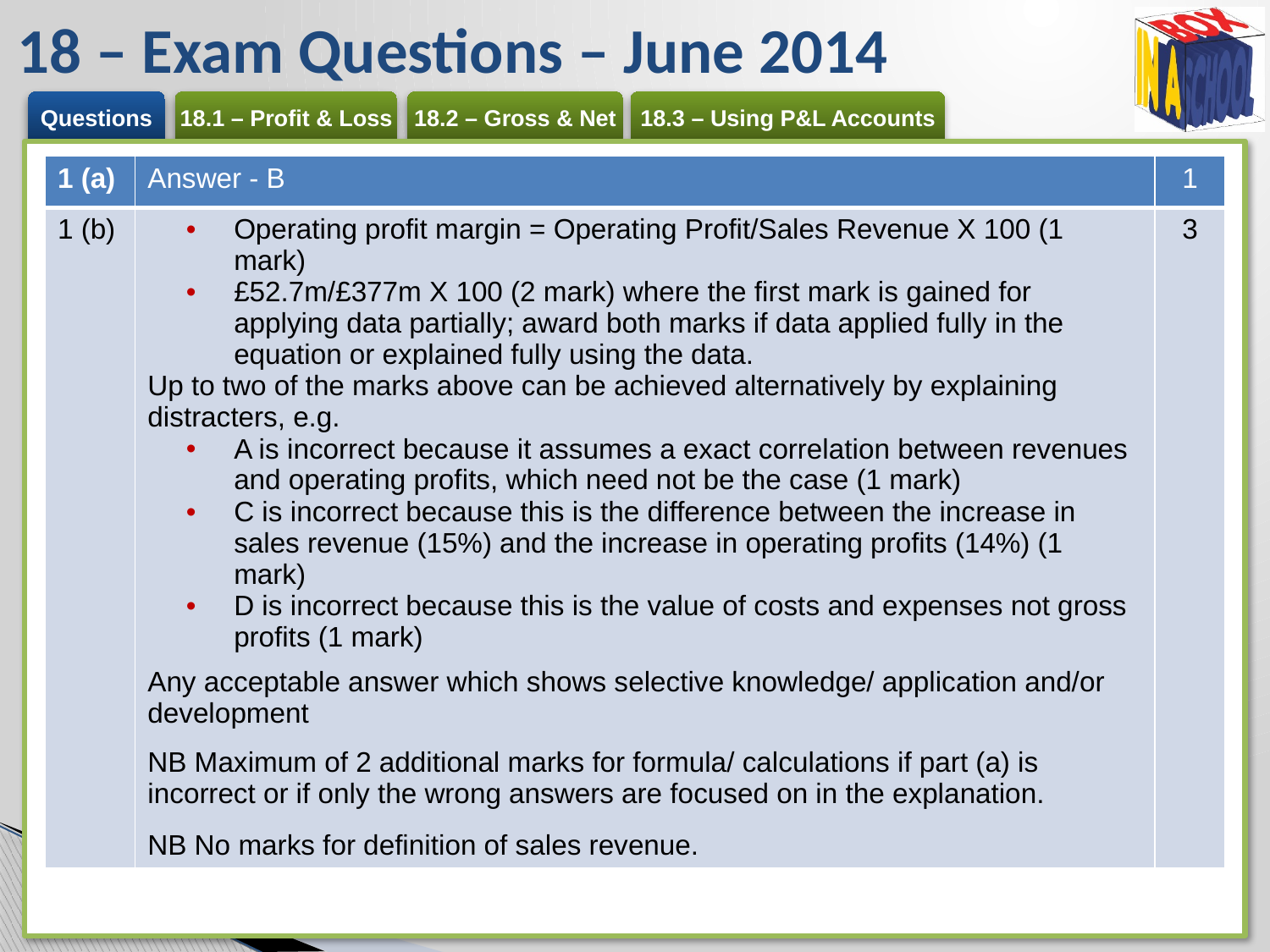

# 18 – Exam Questions – June 2014
| 1 (a) | Answer - B | 1 |
| --- | --- | --- |
| 1 (b) | Operating profit margin = Operating Profit/Sales Revenue X 100 (1 mark) £52.7m/£377m X 100 (2 mark) where the first mark is gained for applying data partially; award both marks if data applied fully in the equation or explained fully using the data. Up to two of the marks above can be achieved alternatively by explaining distracters, e.g. A is incorrect because it assumes a exact correlation between revenues and operating profits, which need not be the case (1 mark) C is incorrect because this is the difference between the increase in sales revenue (15%) and the increase in operating profits (14%) (1 mark) D is incorrect because this is the value of costs and expenses not gross profits (1 mark) Any acceptable answer which shows selective knowledge/ application and/or development NB Maximum of 2 additional marks for formula/ calculations if part (a) is incorrect or if only the wrong answers are focused on in the explanation. NB No marks for definition of sales revenue. | 3 |